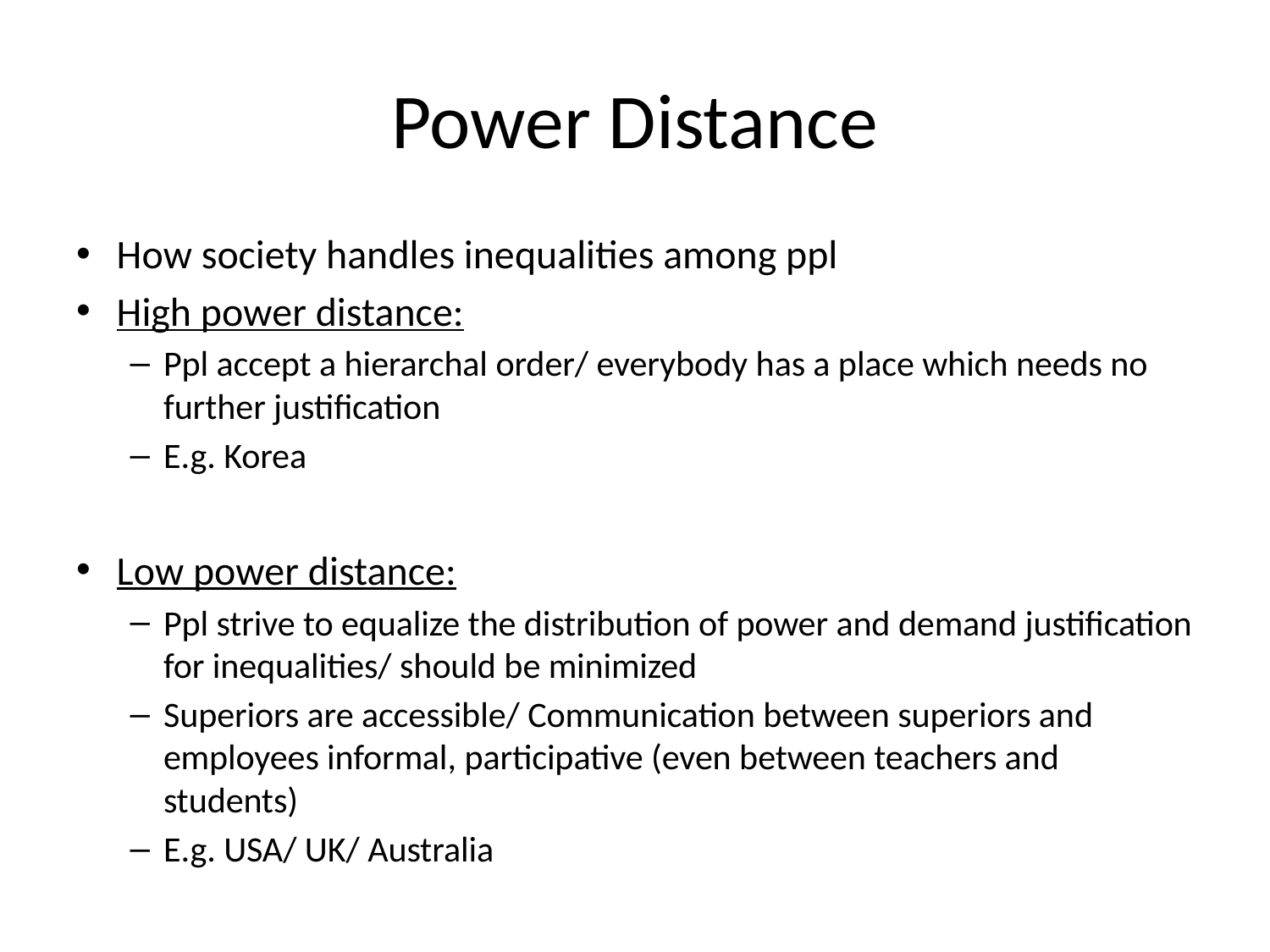

# Power Distance
How society handles inequalities among ppl
High power distance:
Ppl accept a hierarchal order/ everybody has a place which needs no further justification
E.g. Korea

Low power distance:
Ppl strive to equalize the distribution of power and demand justification for inequalities/ should be minimized
Superiors are accessible/ Communication between superiors and employees informal, participative (even between teachers and students)
E.g. USA/ UK/ Australia